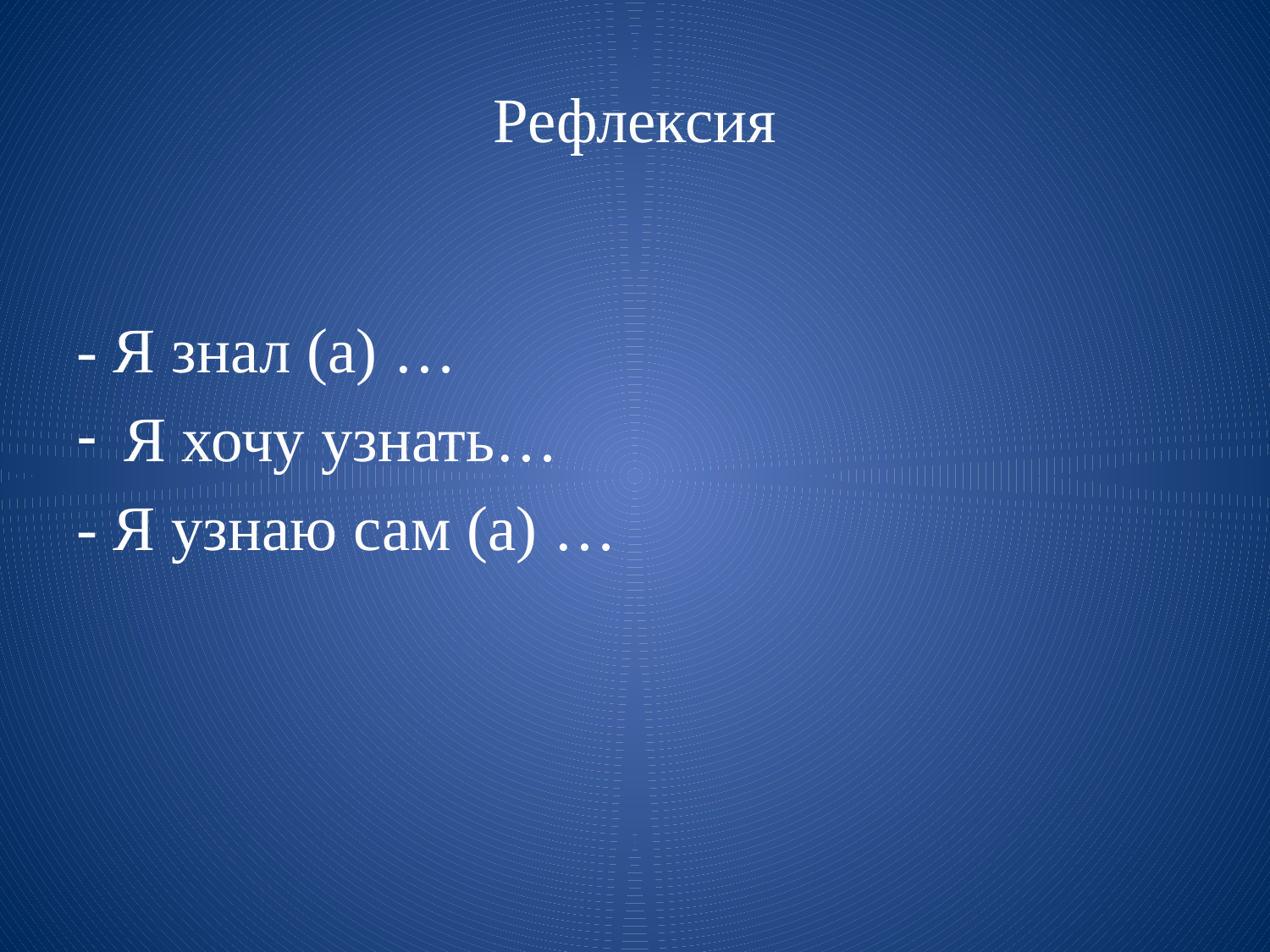

# Рефлексия

- Я знал (а) …
Я хочу узнать…
- Я узнаю сам (а) …